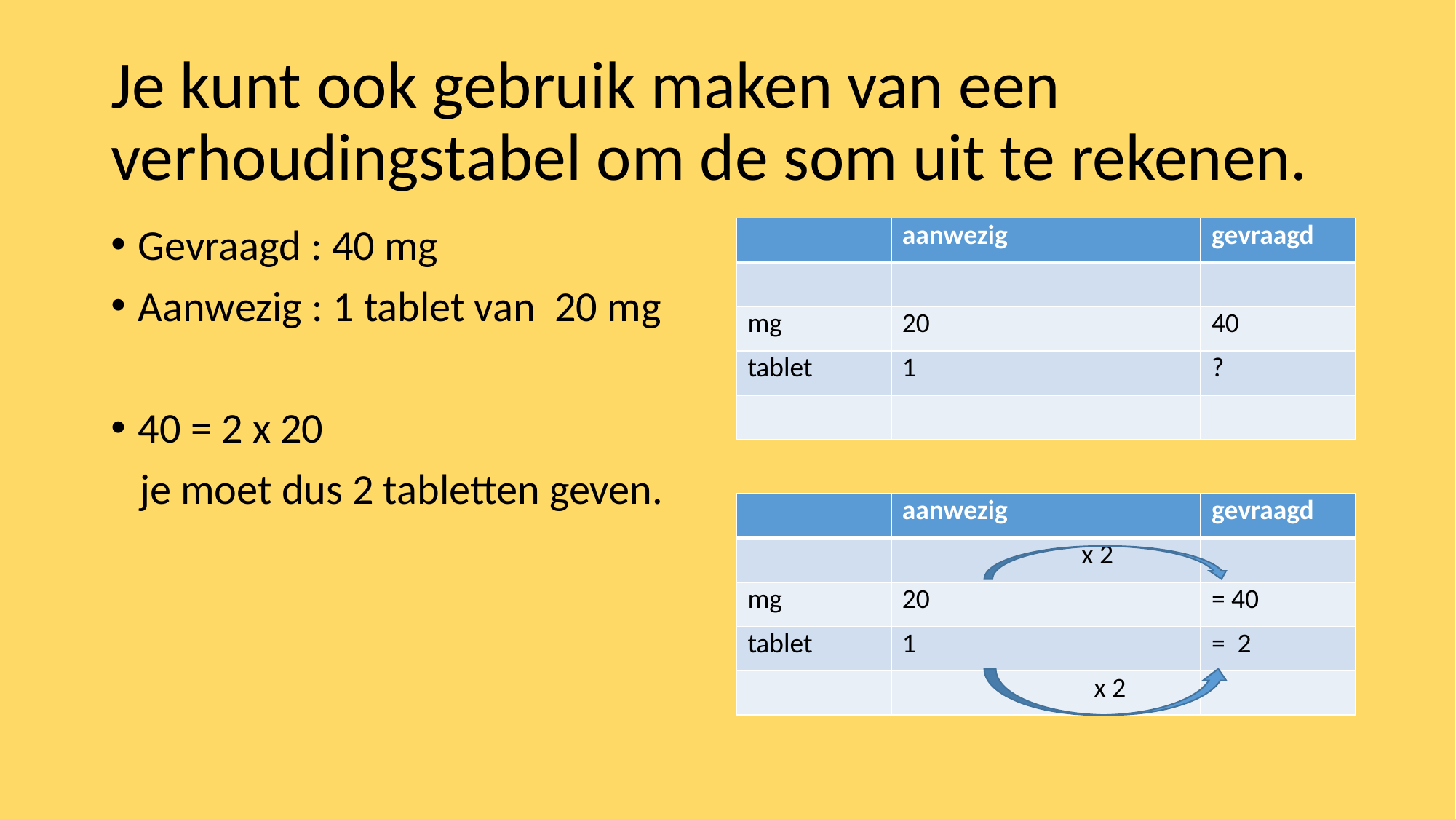

# Je kunt ook gebruik maken van een verhoudingstabel om de som uit te rekenen.
Gevraagd : 40 mg
Aanwezig : 1 tablet van  20 mg

40 = 2 x 20
   je moet dus 2 tabletten geven.
|  | aanwezig |  | gevraagd |
| --- | --- | --- | --- |
|  |  |  |  |
| mg | 20 |  | 40 |
| tablet | 1 |  | ? |
|  |  |  |  |
|  | aanwezig |  | gevraagd |
| --- | --- | --- | --- |
|  |  | x 2 |  |
| mg | 20 |  | = 40 |
| tablet | 1 |  | = 2 |
|  |  | x 2 |  |